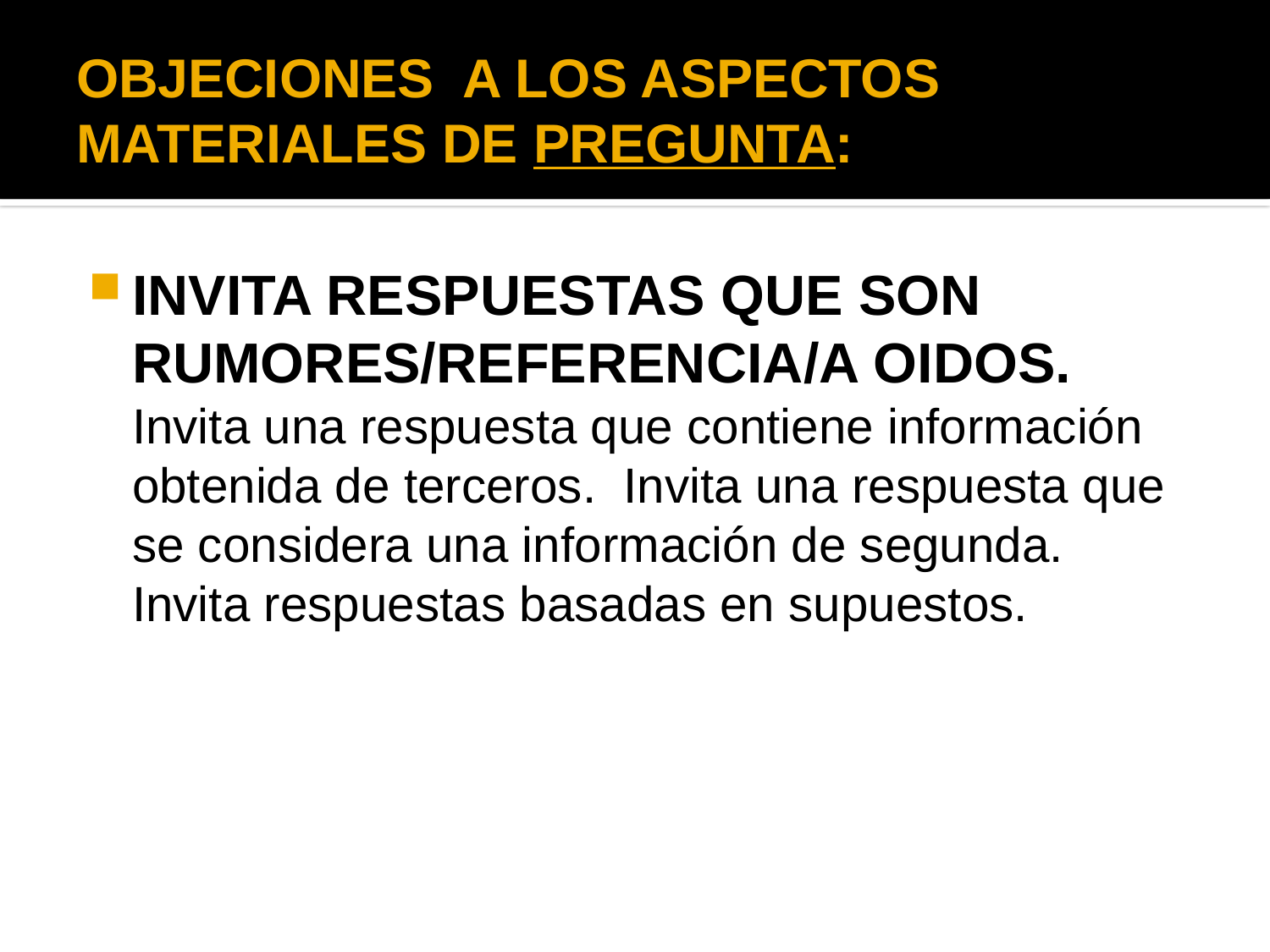

# OBJECIONES  A LOS ASPECTOS MATERIALES DE PREGUNTA:
INVITA RESPUESTAS QUE SON RUMORES/REFERENCIA/A OIDOS.
	Invita una respuesta que contiene información obtenida de terceros.  Invita una respuesta que se considera una información de segunda.  Invita respuestas basadas en supuestos.